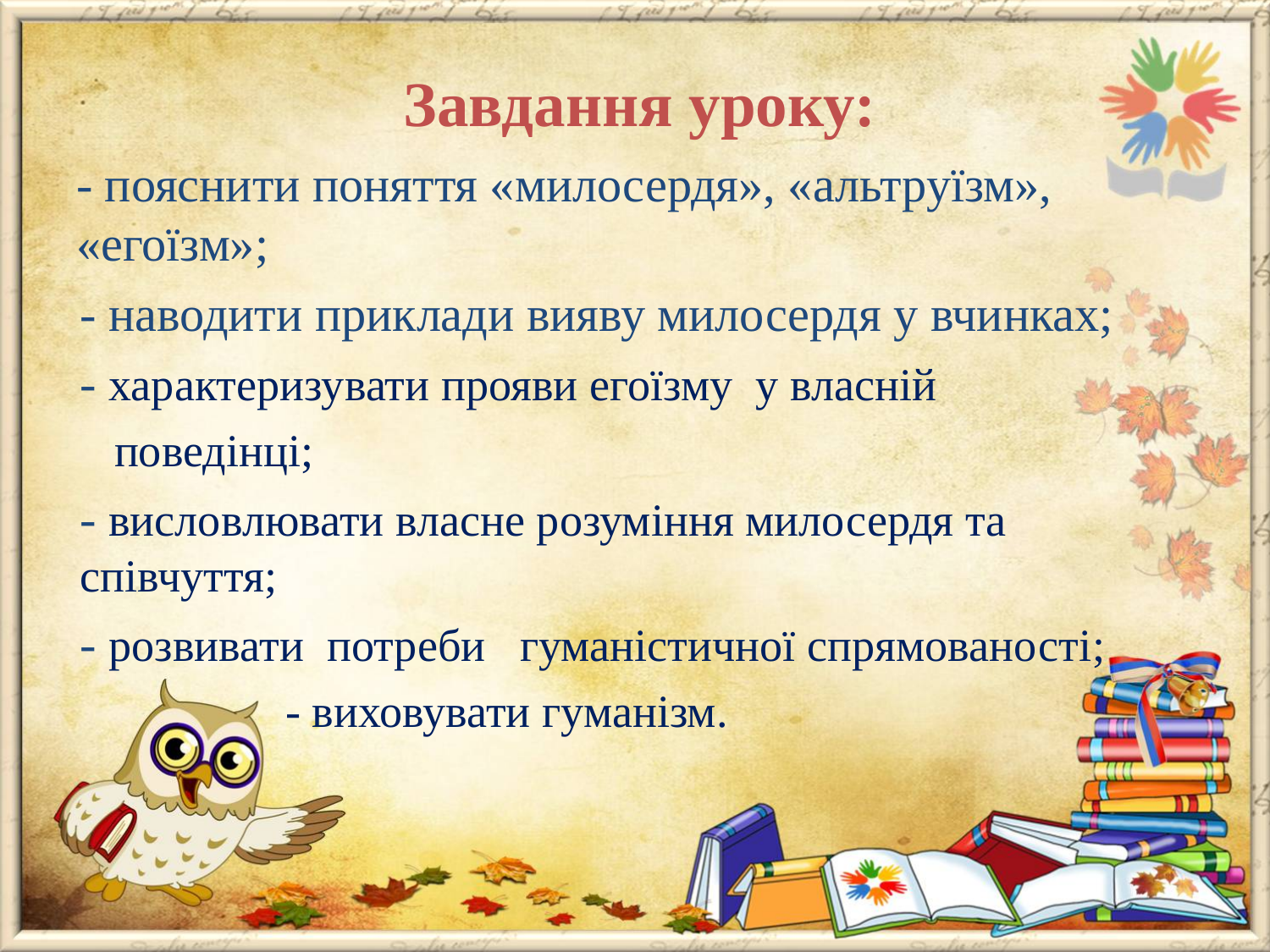

# Завдання уроку:
- пояснити поняття «милосердя», «альтруїзм», «егоїзм»;
- наводити приклади вияву милосердя у вчинках;
- характеризувати прояви егоїзму  у власній
   поведінці;
- висловлювати власне розуміння милосердя та співчуття;
- розвивати  потреби   гуманістичної спрямованості;
                  - виховувати гуманізм.